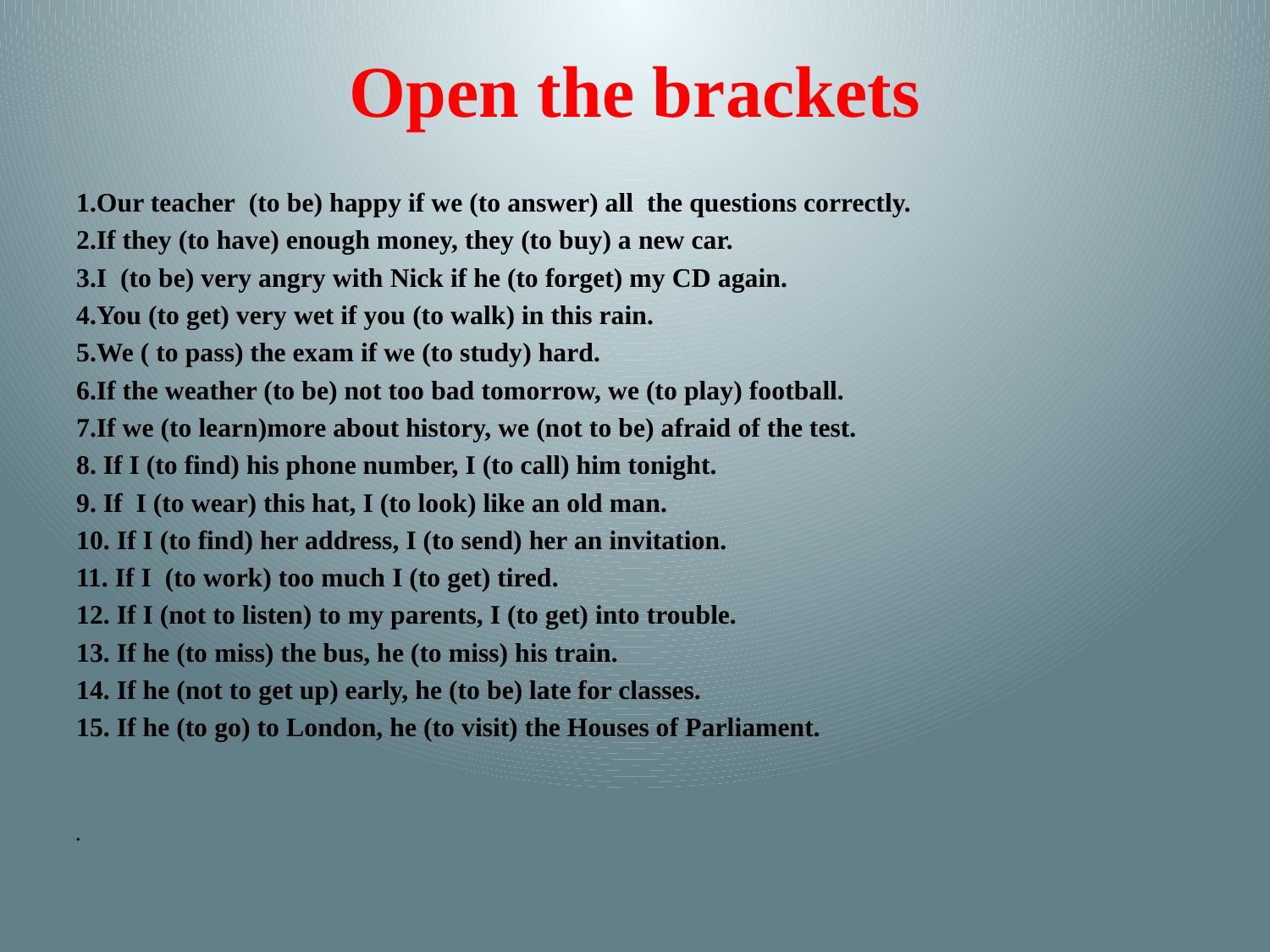

# Open the brackets

1.Our teacher  (to be) happy if we (to answer) all  the questions correctly.
2.If they (to have) enough money, they (to buy) a new car.
3.I  (to be) very angry with Nick if he (to forget) my CD again.
4.You (to get) very wet if you (to walk) in this rain.
5.We ( to pass) the exam if we (to study) hard.
6.If the weather (to be) not too bad tomorrow, we (to play) football.
7.If we (to learn)more about history, we (not to be) afraid of the test.
8. If I (to find) his phone number, I (to call) him tonight.
9. If  I (to wear) this hat, I (to look) like an old man.
10. If I (to find) her address, I (to send) her an invitation.
11. If I  (to work) too much I (to get) tired.
12. If I (not to listen) to my parents, I (to get) into trouble.
13. If he (to miss) the bus, he (to miss) his train.
14. If he (not to get up) early, he (to be) late for classes.
15. If he (to go) to London, he (to visit) the Houses of Parliament.